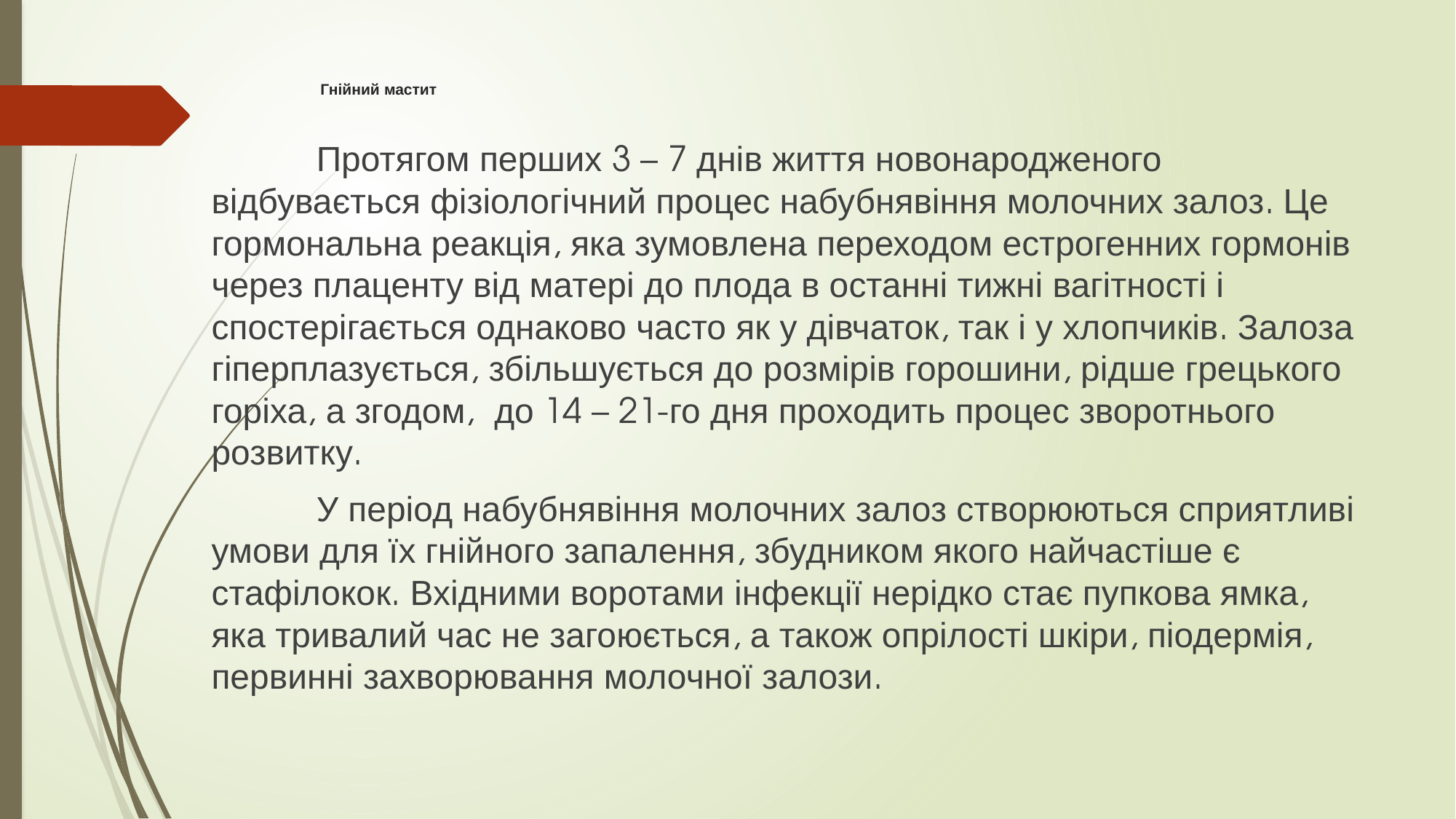

# Гнійний мастит
	Протягом перших 3 – 7 днів життя новонародженого відбувається фізіологічний процес набубнявіння молочних залоз. Це гормональна реакція, яка зумовлена переходом естрогенних гормонів через плаценту від матері до плода в останні тижні вагітності і спостерігається однаково часто як у дівчаток, так і у хлопчиків. Залоза гіперплазується, збільшується до розмірів горошини, рідше грецького горіха, а згодом,  до 14 – 21-го дня проходить процес зворотнього розвитку.
	У період набубнявіння молочних залоз створюються сприятливі умови для їх гнійного запалення, збудником якого найчастіше є стафілокок. Вхідними воротами інфекції нерідко стає пупкова ямка, яка тривалий час не загоюється, а також опрілості шкіри, піодермія, первинні захворювання молочної залози.